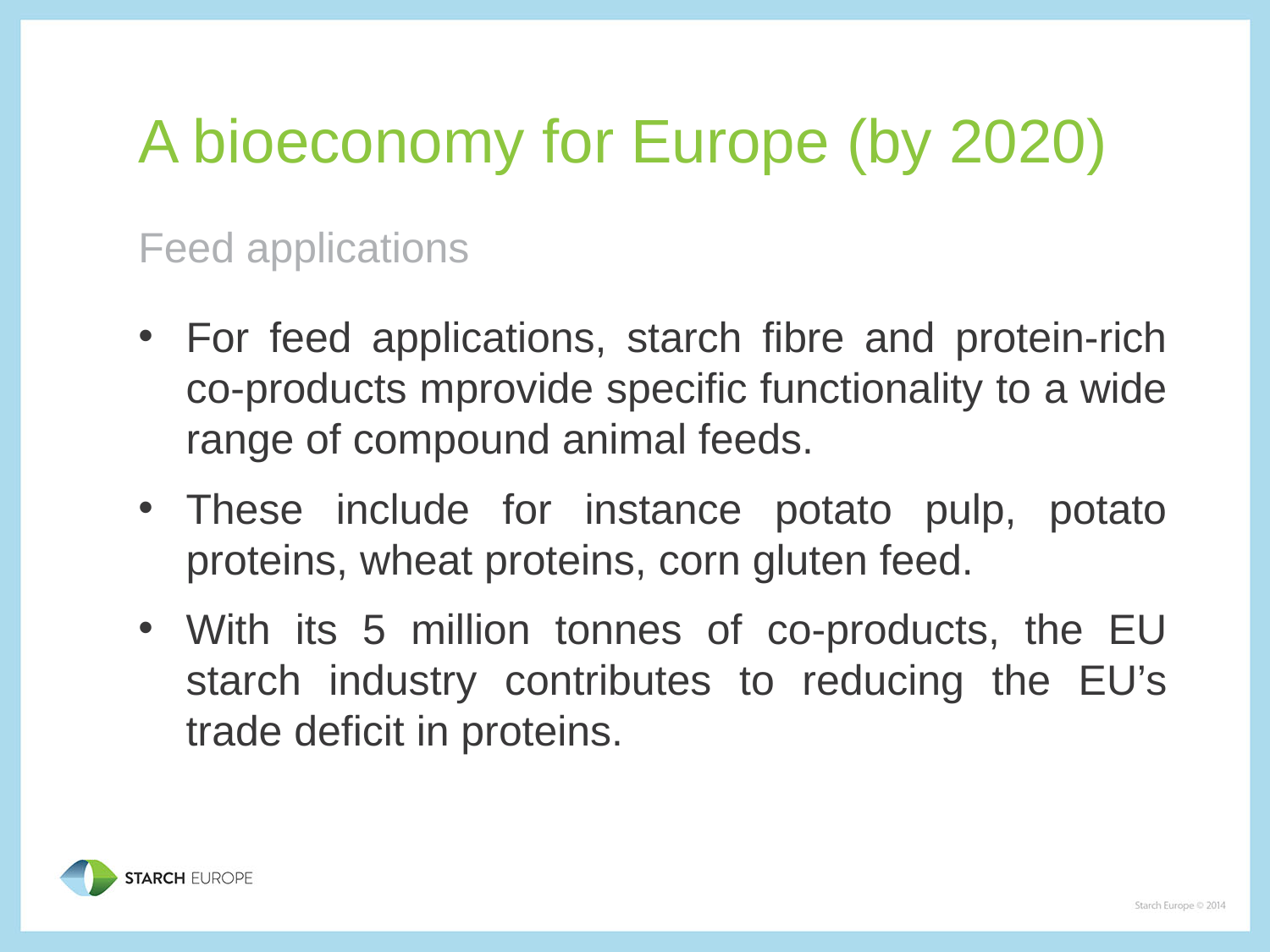

# A bioeconomy for Europe (by 2020)
Feed applications
For feed applications, starch fibre and protein-rich co-products mprovide specific functionality to a wide range of compound animal feeds.
These include for instance potato pulp, potato proteins, wheat proteins, corn gluten feed.
With its 5 million tonnes of co-products, the EU starch industry contributes to reducing the EU’s trade deficit in proteins.